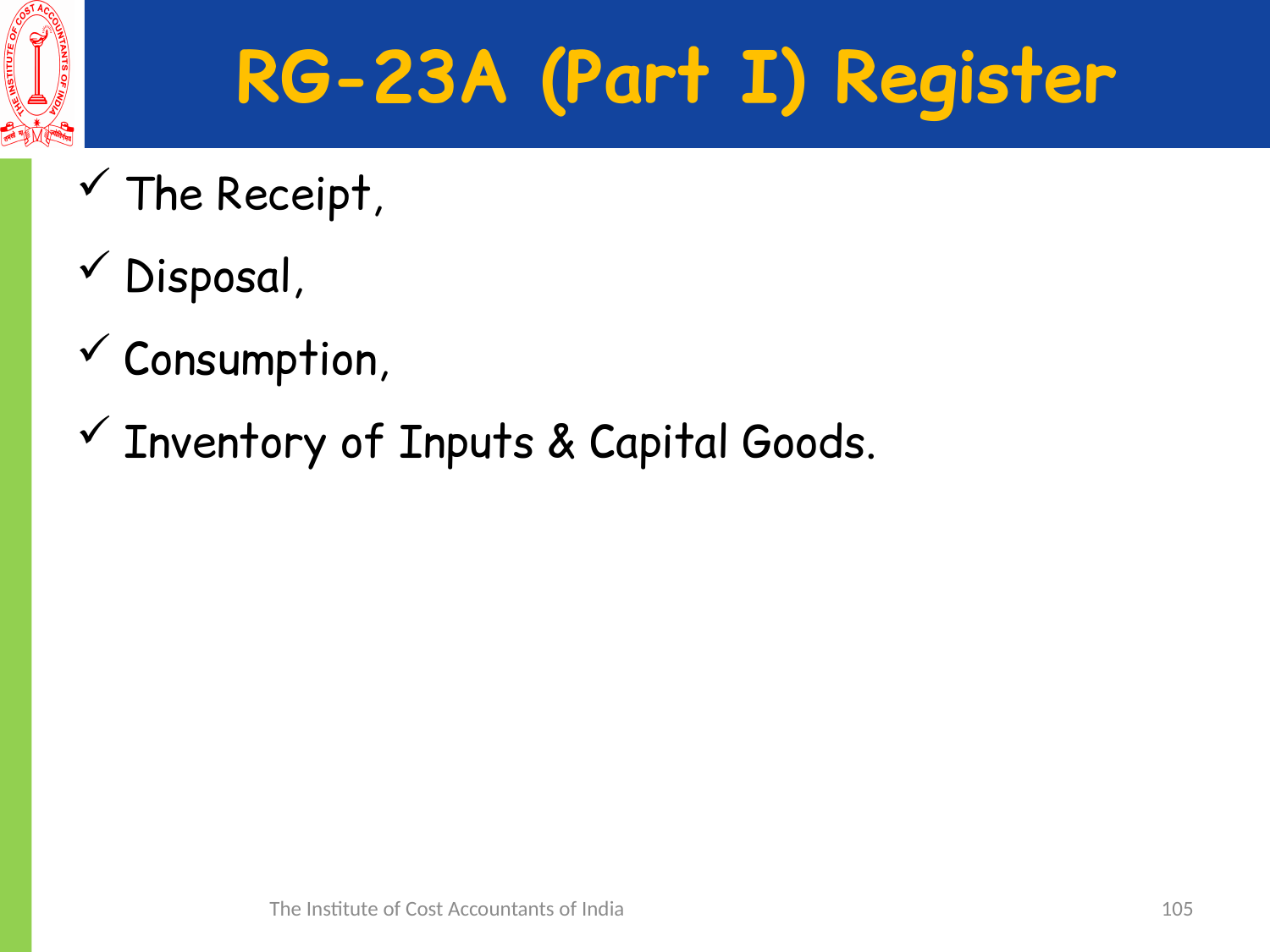

# RG-23A (Part I) Register
The Receipt,
Disposal,
Consumption,
Inventory of Inputs & Capital Goods.

The Institute of Cost Accountants of India
105